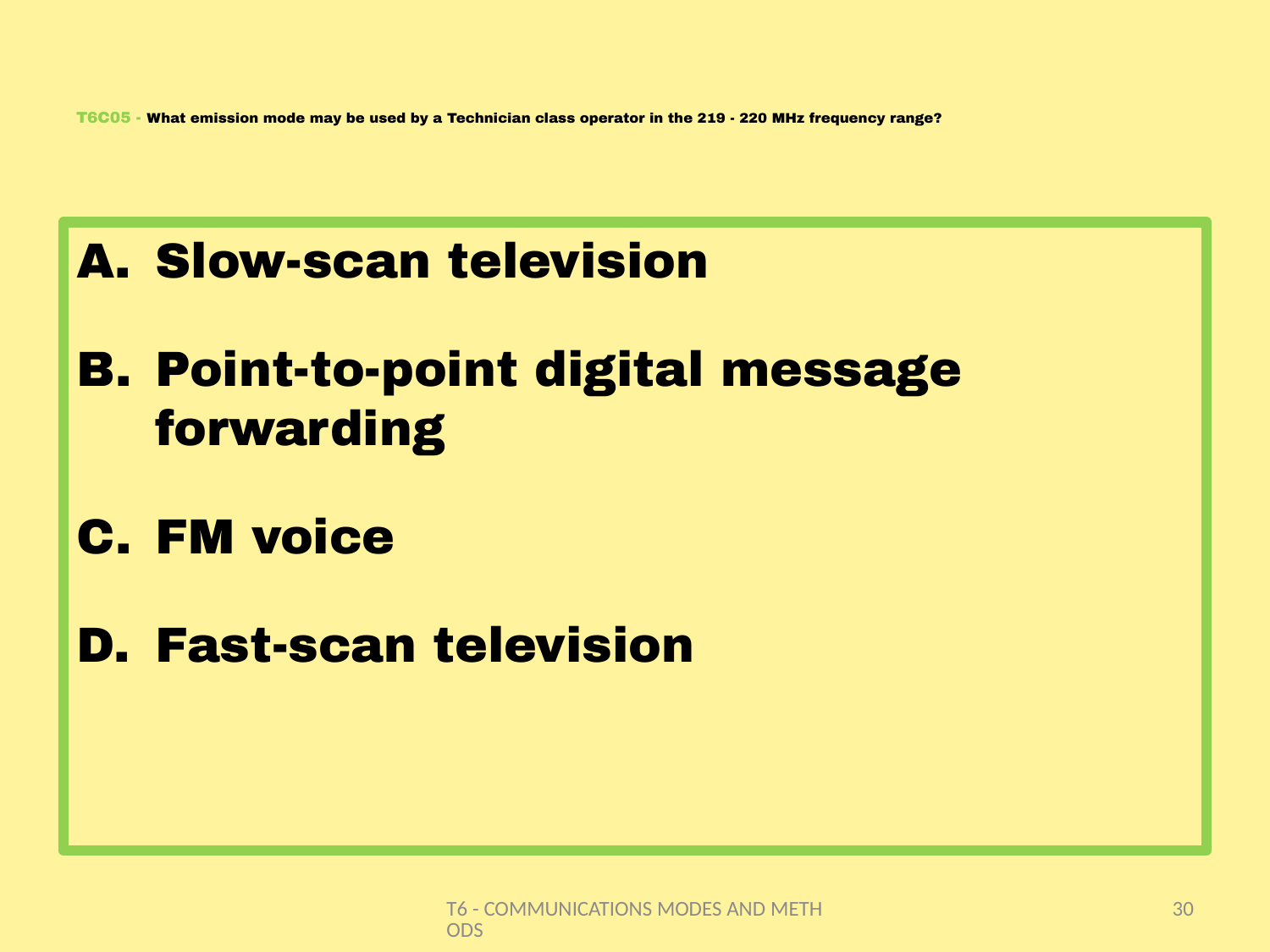

# T6C05 - What emission mode may be used by a Technician class operator in the 219 - 220 MHz frequency range?
Slow-scan television

Point-to-point digital message forwarding

FM voice

Fast-scan television
T6 - COMMUNICATIONS MODES AND METHODS
30